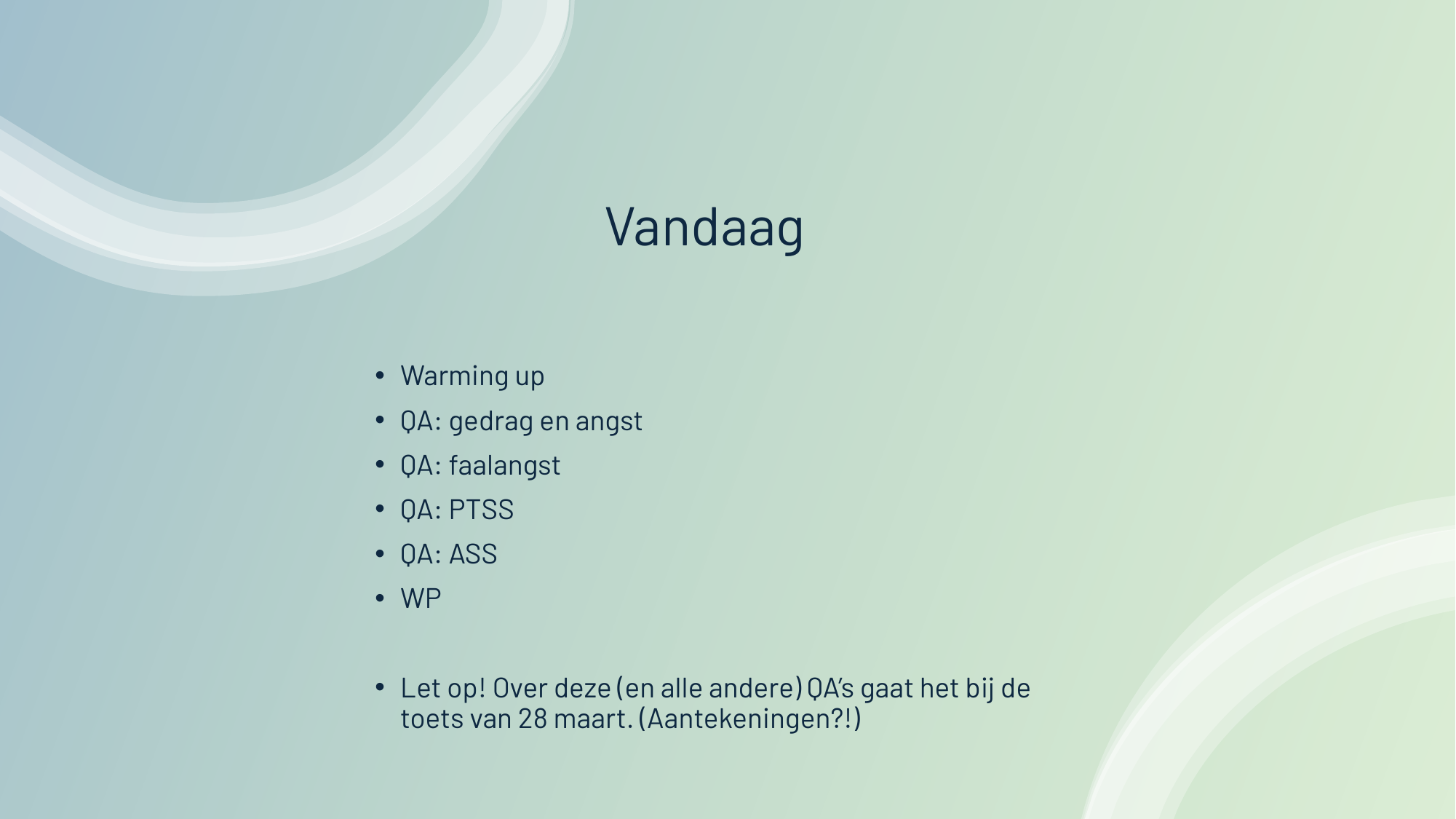

# Vandaag
Warming up
QA: gedrag en angst
QA: faalangst
QA: PTSS
QA: ASS
WP

Let op! Over deze (en alle andere) QA’s gaat het bij de toets van 28 maart. (Aantekeningen?!)